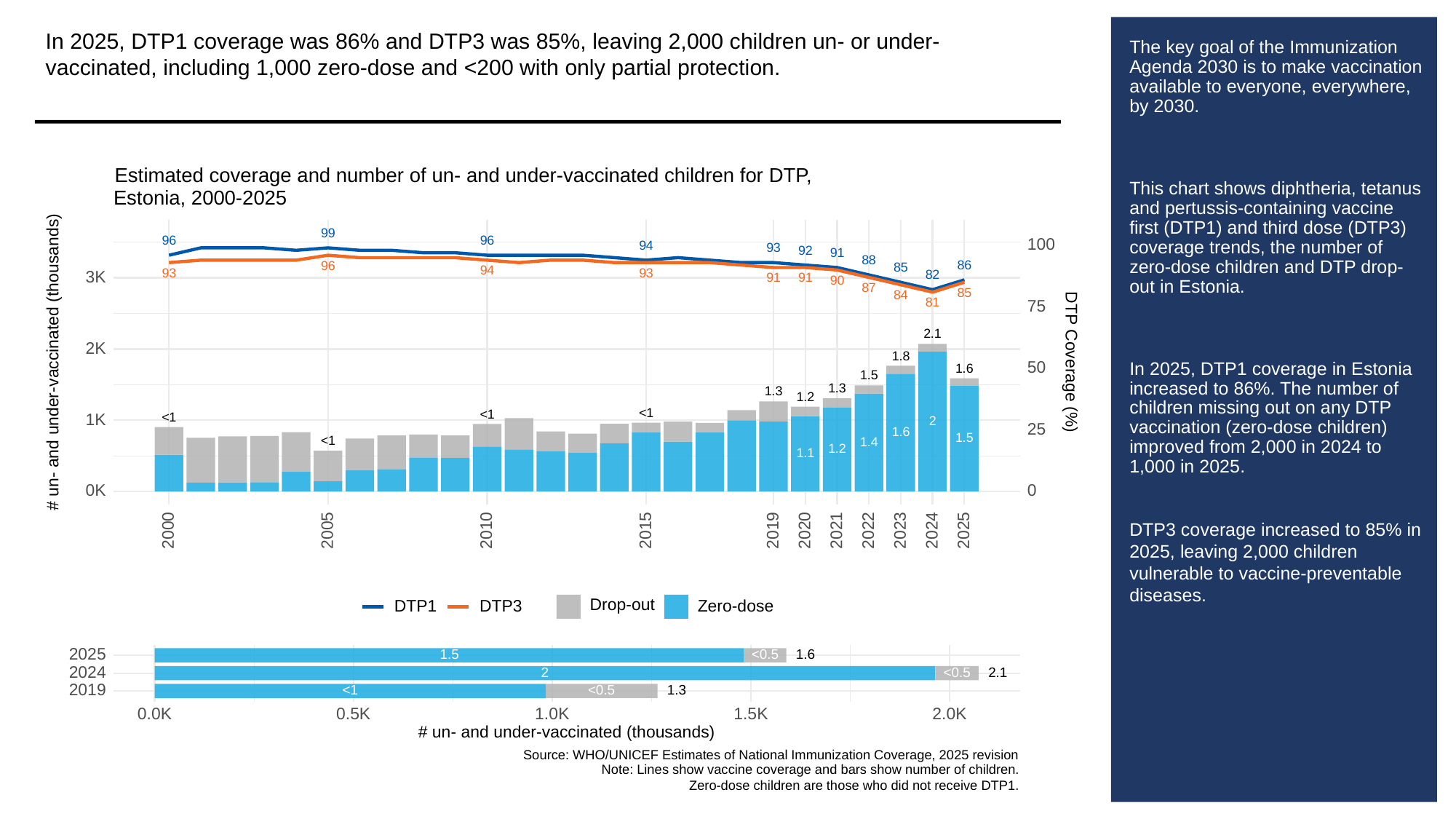

In 2025, DTP1 coverage was 86% and DTP3 was 85%, leaving 2,000 children un- or under-vaccinated, including 1,000 zero-dose and <200 with only partial protection.
# The key goal of the Immunization Agenda 2030 is to make vaccination available to everyone, everywhere, by 2030.

This chart shows diphtheria, tetanus and pertussis-containing vaccine first (DTP1) and third dose (DTP3) coverage trends, the number of zero-dose children and DTP drop-out in Estonia.

In 2025, DTP1 coverage in Estonia increased to 86%. The number of children missing out on any DTP vaccination (zero-dose children) improved from 2,000 in 2024 to 1,000 in 2025.

DTP3 coverage increased to 85% in 2025, leaving 2,000 children vulnerable to vaccine-preventable diseases.

Estimated coverage and number of un- and under-vaccinated children for DTP,
Estonia, 2000-2025

99
96
96
100
94

93
92

91

88
86
96
85
94
93
93
82
3K
91
91
90

87
85
84
81
75

2.1
2K

1.8
# un- and under-vaccinated (thousands)
DTP Coverage (%)
50
1.6

1.5

1.3

1.3
1.2

<1

<1
<1
1K

2

25

1.6

1.5

<1
1.4

1.2

1.1

0K
0

2023
2000
2005
2010
2015
2019
2020
2021
2022
2024
2025

Drop-out
DTP3
Zero-dose
DTP1

2025
1.5
<0.5
1.6

2024
<0.5
2
2.1

2019
1.3
<0.5
<1

0.0K
0.5K
1.0K
1.5K
2.0K
# un- and under-vaccinated (thousands)
Source: WHO/UNICEF Estimates of National Immunization Coverage, 2025 revision
Note: Lines show vaccine coverage and bars show number of children.
Zero-dose children are those who did not receive DTP1.